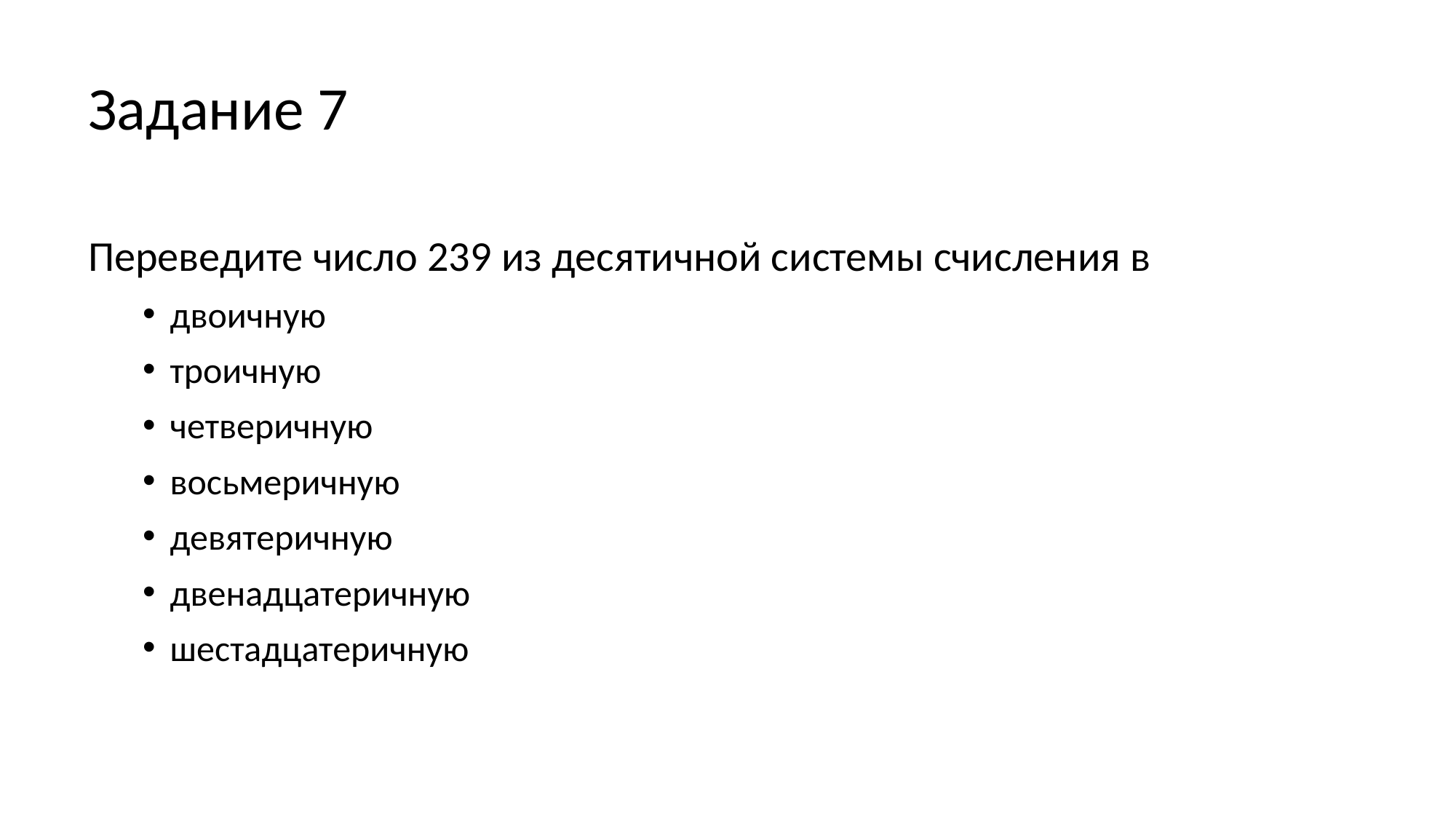

# Задание 7
Переведите число 239 из десятичной системы счисления в
двоичную
троичную
четверичную
восьмеричную
девятеричную
двенадцатеричную
шестадцатеричную